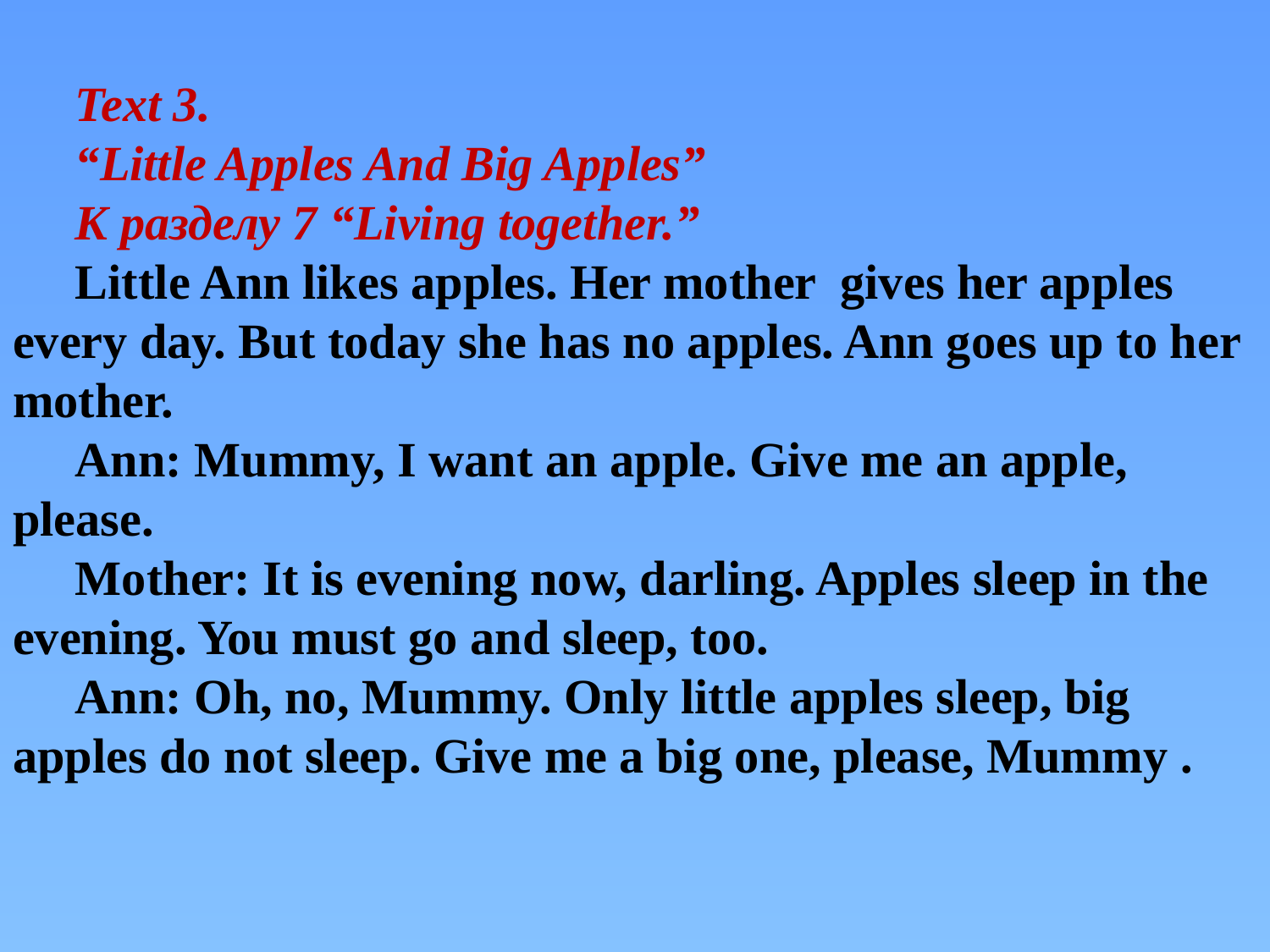

Text 3.
“Little Apples And Big Apples”
K разделу 7 “Living together.”
Little Ann likes apples. Her mother  gives her apples every day. But today she has no apples. Ann goes up to her mother.
Ann: Mummy, I want an apple. Give me an apple, please.
Mother: It is evening now, darling. Apples sleep in the evening. You must go and sleep, too.
Ann: Oh, no, Mummy. Only little apples sleep, big apples do not sleep. Give me a big one, please, Mummy .